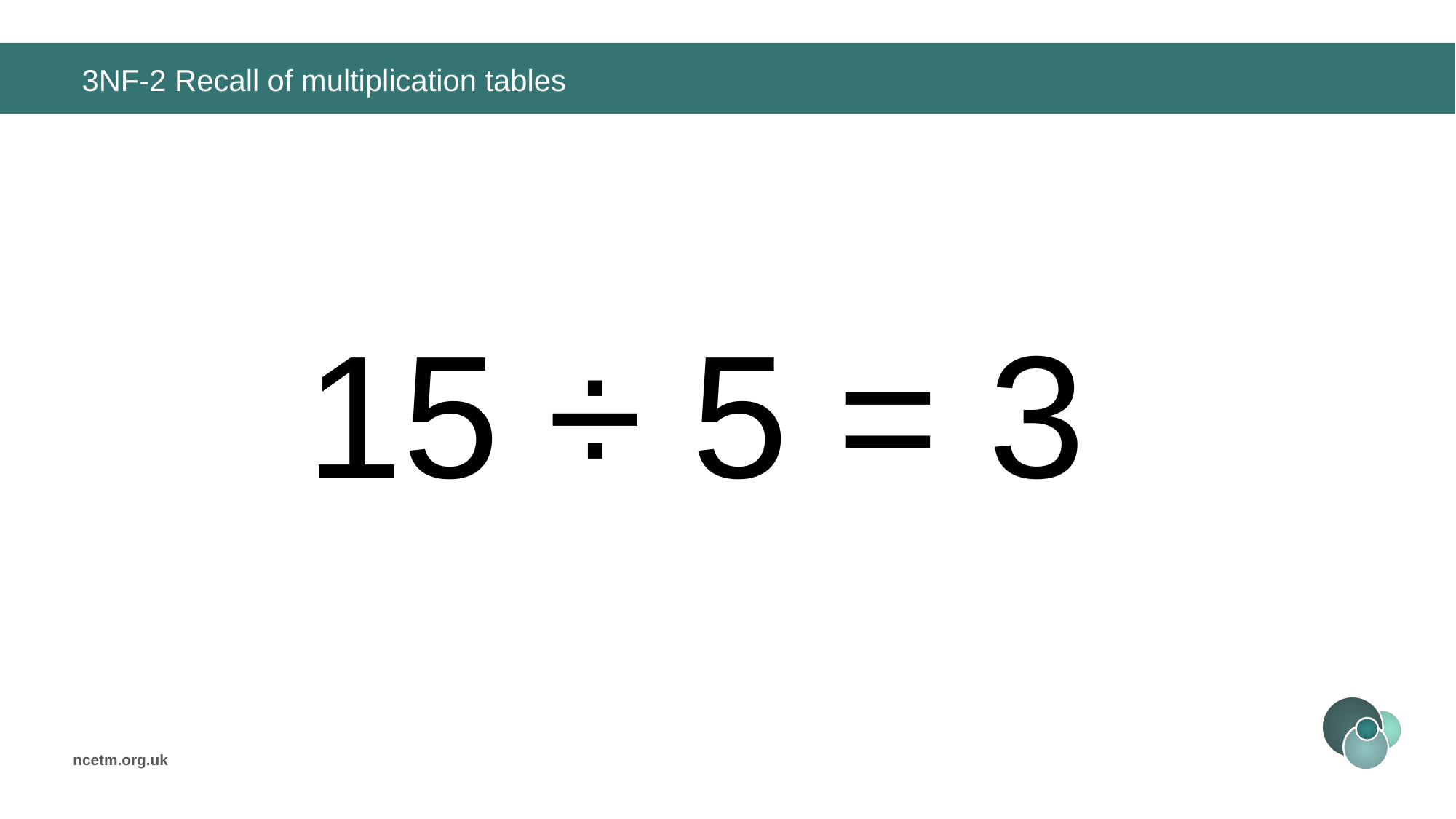

# 3NF-2 Recall of multiplication tables
15 ÷ 5 =
3